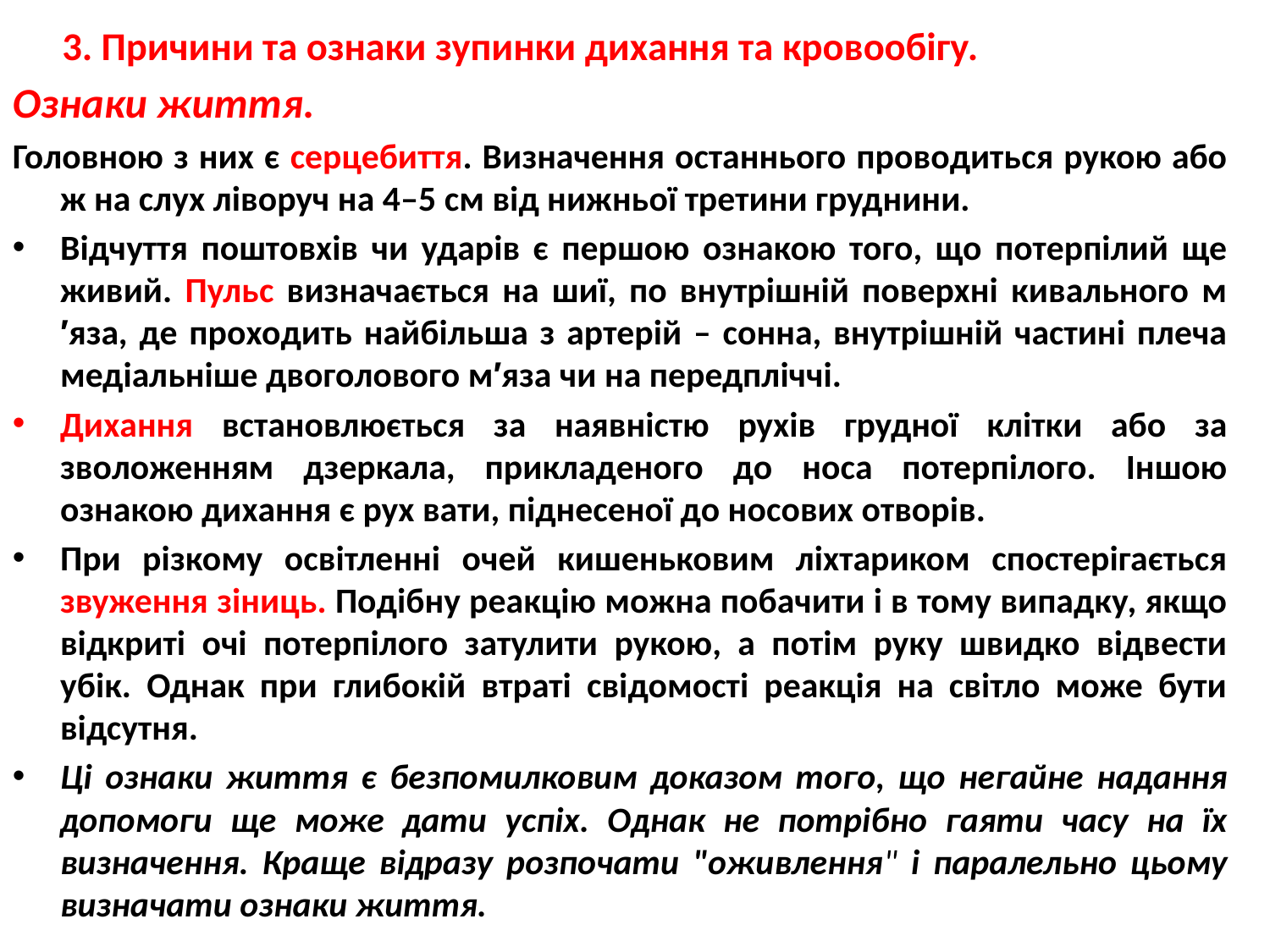

3. Причини та ознаки зупинки дихання та кровообігу.
Ознаки життя.
Головною з них є серцебиття. Визначення останнього проводиться рукою або ж на слух ліворуч на 4‒5 см від нижньої третини груднини.
Відчуття поштовхів чи ударів є першою ознакою того, що потерпілий ще живий. Пульс визначається на шиї, по внутрішній поверхні кивального м′яза, де проходить найбільша з артерій – сонна, внутрішній частині плеча медіальніше двоголового м′яза чи на передпліччі.
Дихання встановлюється за наявністю рухів грудної клітки або за зволоженням дзеркала, прикладеного до носа потерпілого. Іншою ознакою дихання є рух вати, піднесеної до носових отворів.
При різкому освітленні очей кишеньковим ліхтариком спостерігається звуження зіниць. Подібну реакцію можна побачити і в тому випадку, якщо відкриті очі потерпілого затулити рукою, а потім руку швидко відвести убік. Однак при глибокій втраті свідомості реакція на світло може бути відсутня.
Ці ознаки життя є безпомилковим доказом того, що негайне надання допомоги ще може дати успіх. Однак не потрібно гаяти часу на їх визначення. Краще відразу розпочати "оживлення" і паралельно цьому визначати ознаки життя.